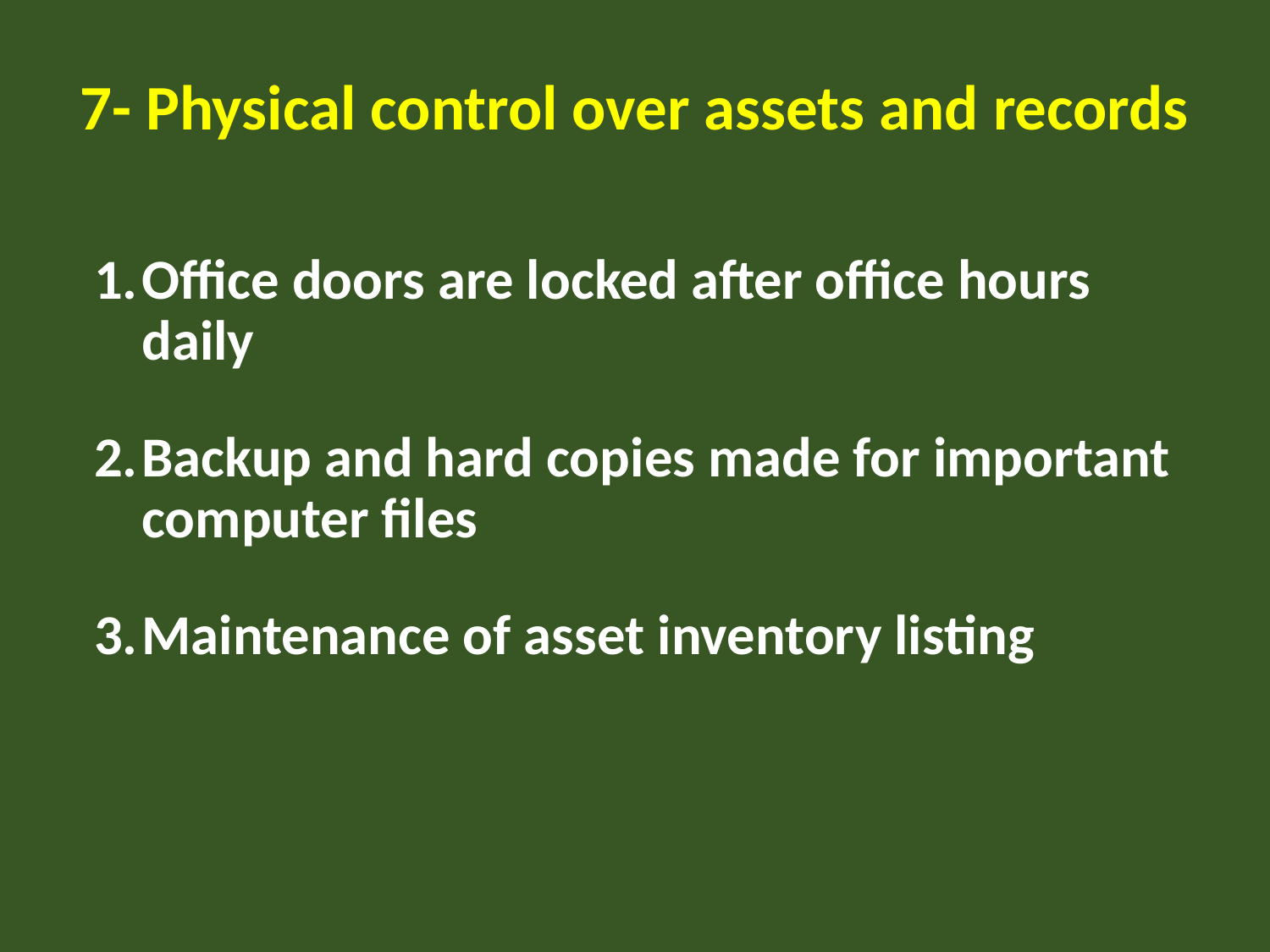

# 7- Physical control over assets and records
Office doors are locked after office hours daily

Backup and hard copies made for important computer files

Maintenance of asset inventory listing